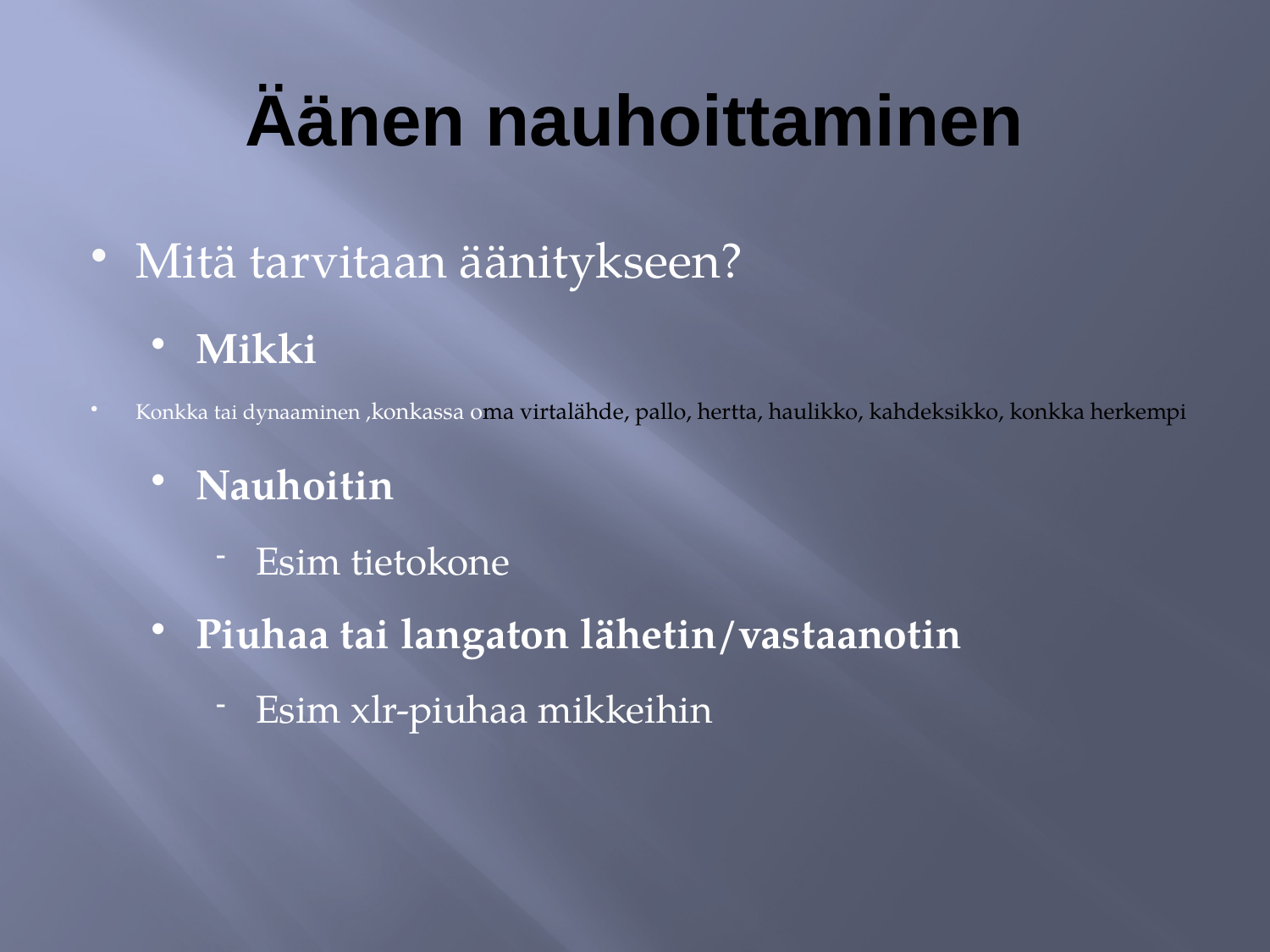

# Äänen nauhoittaminen
Mitä tarvitaan äänitykseen?
Mikki
Konkka tai dynaaminen ,konkassa oma virtalähde, pallo, hertta, haulikko, kahdeksikko, konkka herkempi
Nauhoitin
Esim tietokone
Piuhaa tai langaton lähetin/vastaanotin
Esim xlr-piuhaa mikkeihin